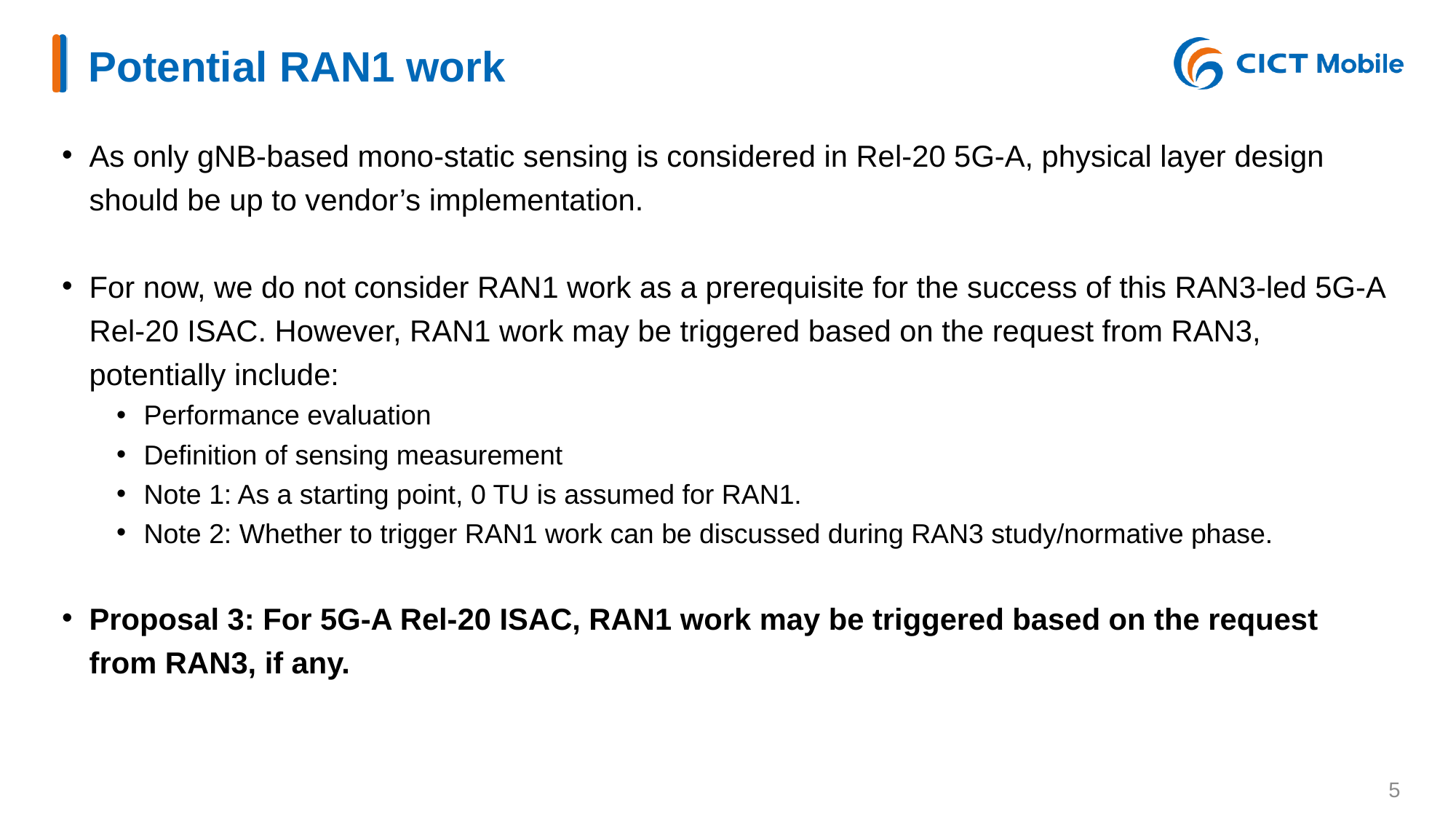

# Potential RAN1 work
As only gNB-based mono-static sensing is considered in Rel-20 5G-A, physical layer design should be up to vendor’s implementation.

For now, we do not consider RAN1 work as a prerequisite for the success of this RAN3-led 5G-A Rel-20 ISAC. However, RAN1 work may be triggered based on the request from RAN3, potentially include:
Performance evaluation
Definition of sensing measurement
Note 1: As a starting point, 0 TU is assumed for RAN1.
Note 2: Whether to trigger RAN1 work can be discussed during RAN3 study/normative phase.

Proposal 3: For 5G-A Rel-20 ISAC, RAN1 work may be triggered based on the request from RAN3, if any.
5